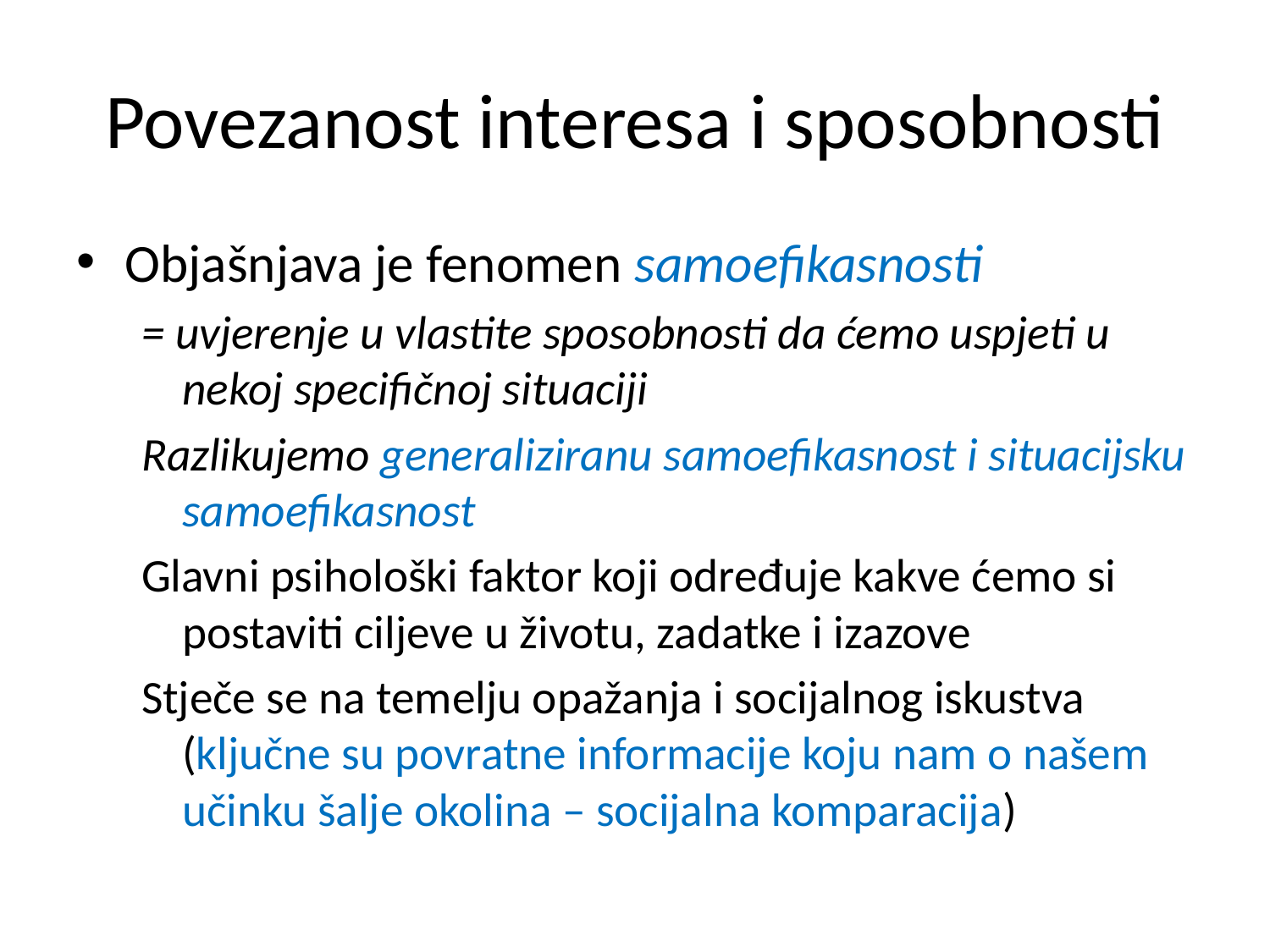

# Povezanost interesa i sposobnosti
Objašnjava je fenomen samoefikasnosti
= uvjerenje u vlastite sposobnosti da ćemo uspjeti u nekoj specifičnoj situaciji
Razlikujemo generaliziranu samoefikasnost i situacijsku samoefikasnost
Glavni psihološki faktor koji određuje kakve ćemo si postaviti ciljeve u životu, zadatke i izazove
Stječe se na temelju opažanja i socijalnog iskustva (ključne su povratne informacije koju nam o našem učinku šalje okolina – socijalna komparacija)